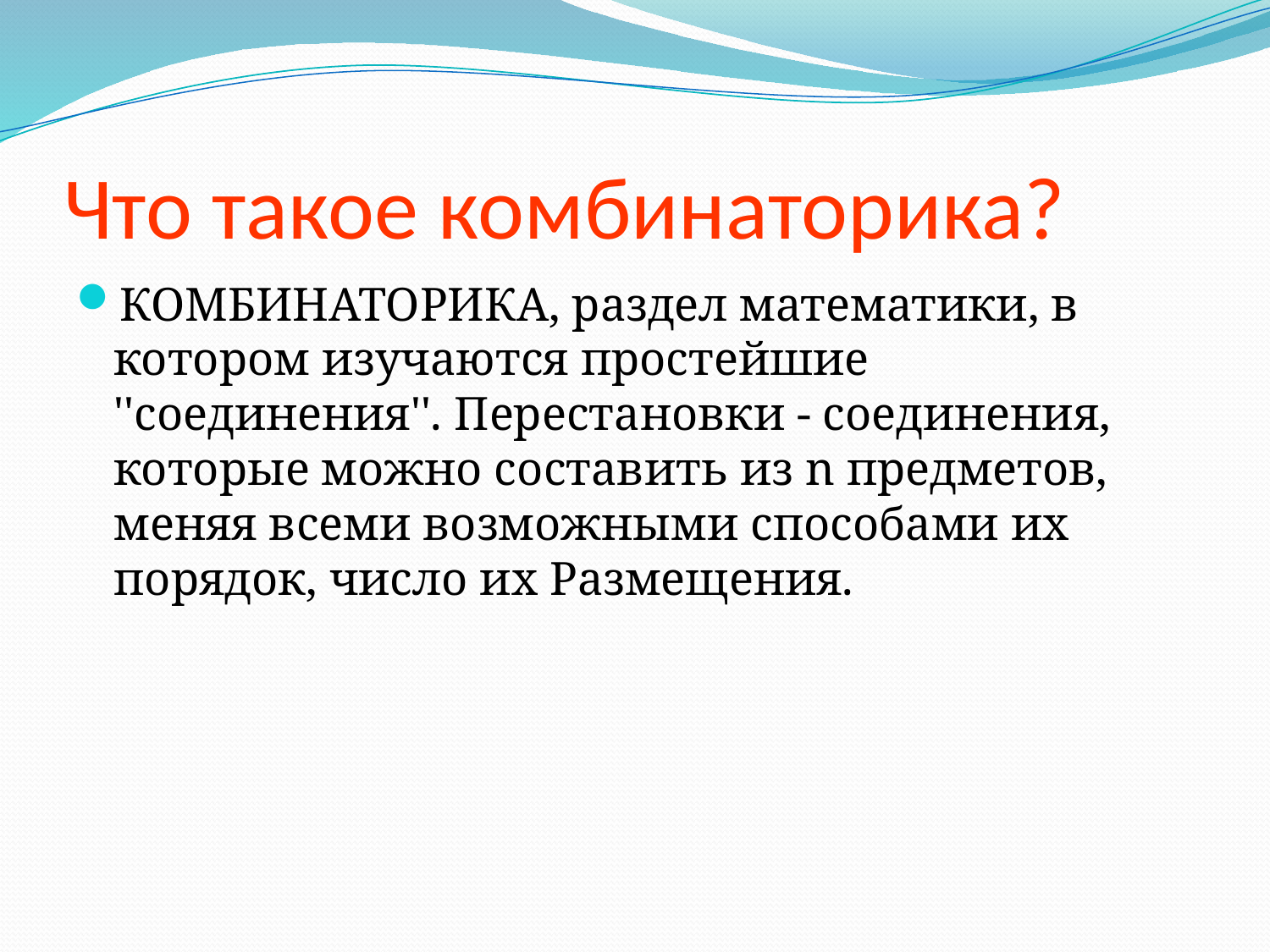

# Что такое комбинаторика?
КОМБИНАТОРИКА, раздел математики, в котором изучаются простейшие ''соединения''. Перестановки - соединения, которые можно составить из n предметов, меняя всеми возможными способами их порядок, число их Размещения.